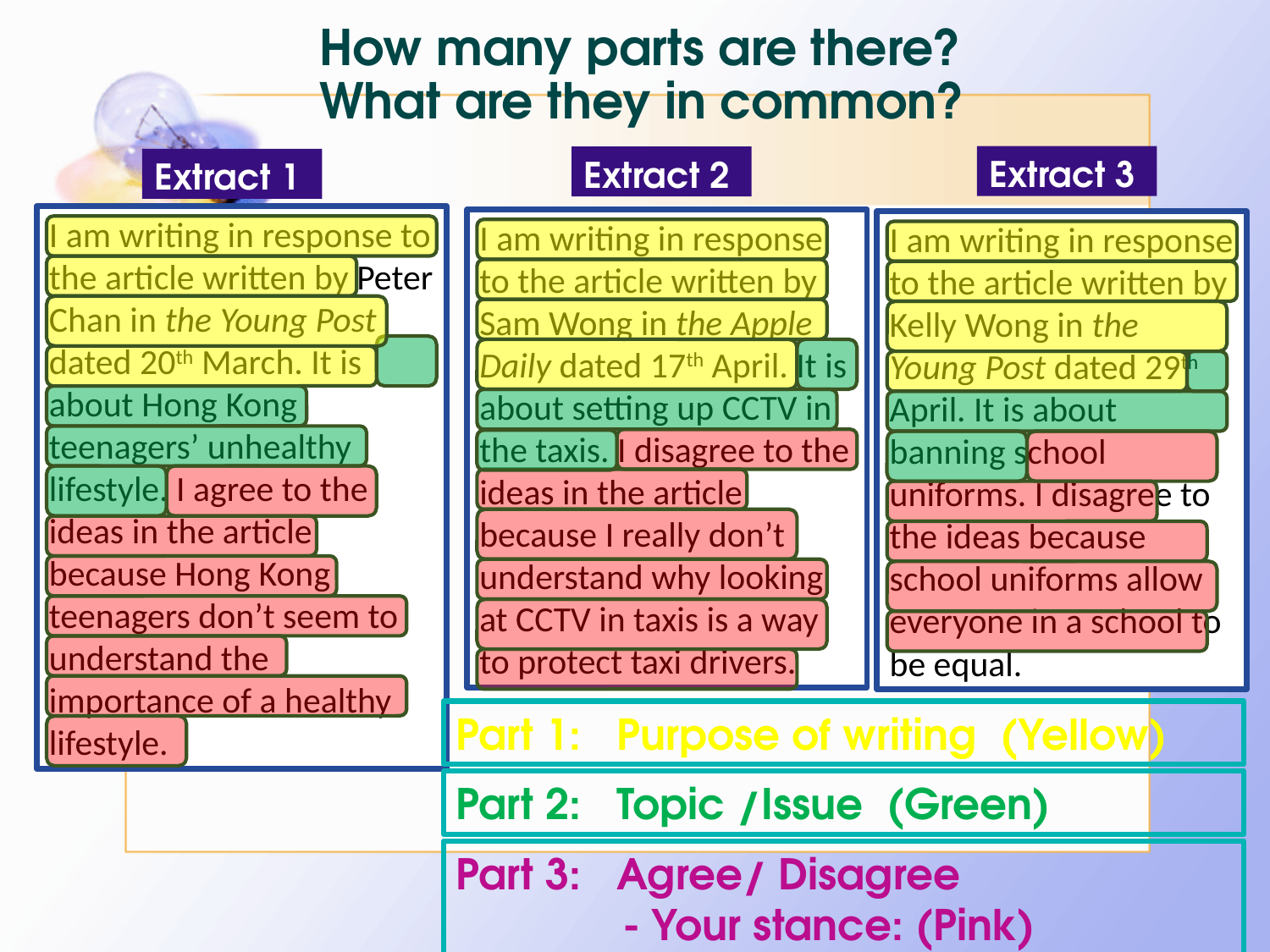

# How many parts are there? What are they in common?
Extract 3

Extract 2

Extract 1

I am writing in response to the article written by Peter Chan in the Young Post dated 20th March. It is about Hong Kong teenagers’ unhealthy lifestyle. I agree to the ideas in the article because Hong Kong teenagers don’t seem to understand the importance of a healthy lifestyle.
I am writing in response to the article written by Sam Wong in the Apple Daily dated 17th April. It is about setting up CCTV in the taxis. I disagree to the ideas in the article because I really don’t understand why looking at CCTV in taxis is a way to protect taxi drivers.
I am writing in response to the article written by Kelly Wong in the Young Post dated 29th April. It is about banning school uniforms. I disagree to the ideas because school uniforms allow everyone in a school to be equal.

Part 1:   Purpose of writing  (Yellow)

Part 2:   Topic /Issue  (Green)
Part 3:   Agree/ Disagree
              - Your stance: (Pink)